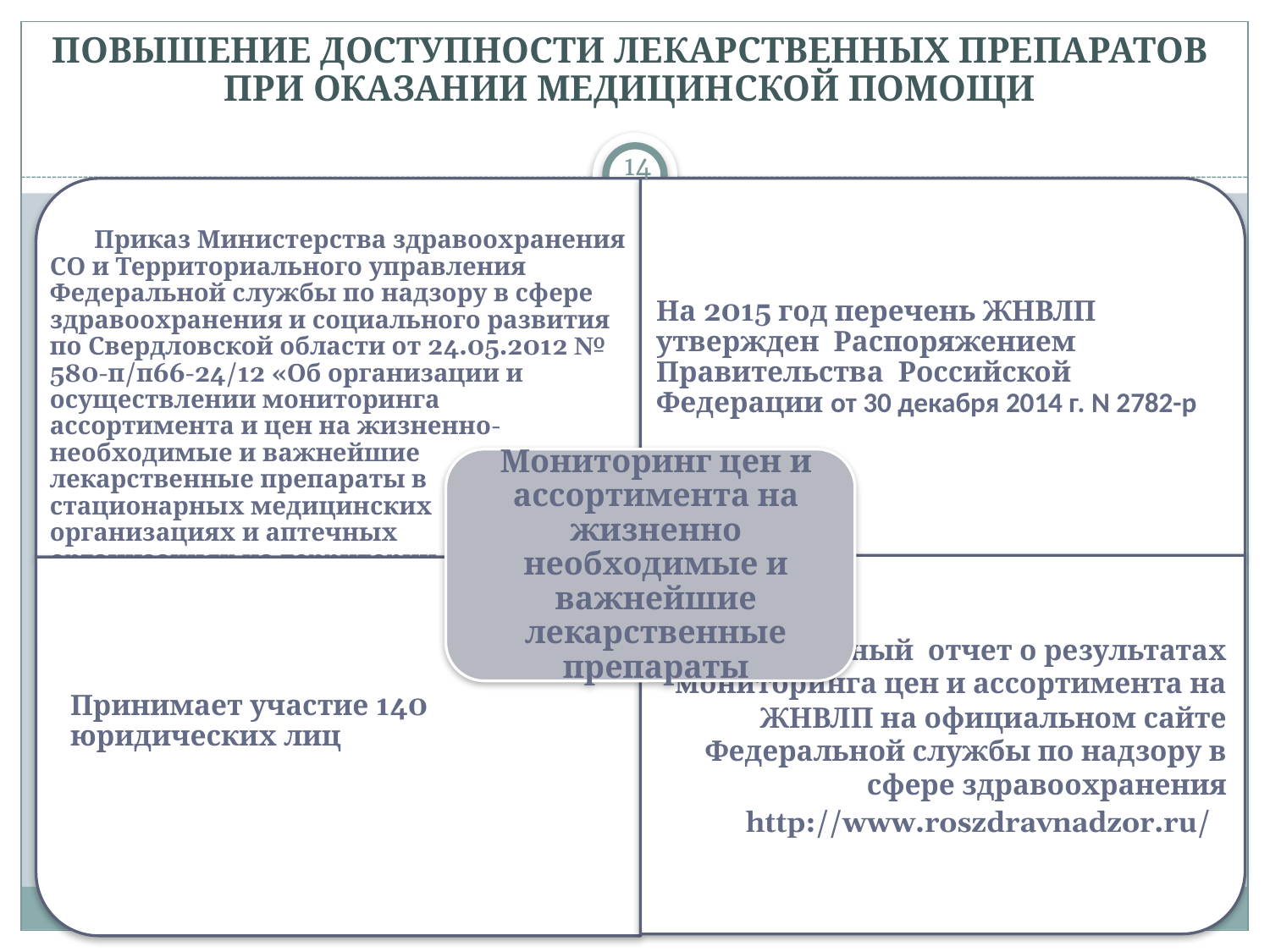

ПОВЫШЕНИЕ ДОСТУПНОСТИ ЛЕКАРСТВЕННЫХ ПРЕПАРАТОВ ПРИ ОКАЗАНИИ МЕДИЦИНСКОЙ ПОМОЩИ

14

       Приказ Министерства здравоохранения СО и Территориального управления Федеральной службы по надзору в сфере здравоохранения и социального развития по Свердловской области от 24.05.2012 № 580-п/п66-24/12 «Об организации и осуществлении мониторинга ассортимента и цен на жизненно-необходимые и важнейшие лекарственные препараты в стационарных медицинских
организациях и аптечных
организациях на территории Свердловской области»

На 2015 год перечень ЖНВЛП утвержден  Распоряжением Правительства  Российской Федерации от 30 декабря 2014 г. N 2782-р

Принимает участие 140 юридических лиц

Ежемесячный  отчет о результатах мониторинга цен и ассортимента на ЖНВЛП на официальном сайте
Федеральной службы по надзору в сфере здравоохранения
http://www.roszdravnadzor.ru/

Мониторинг цен и ассортимента на жизненно необходимые и важнейшие лекарственные препараты